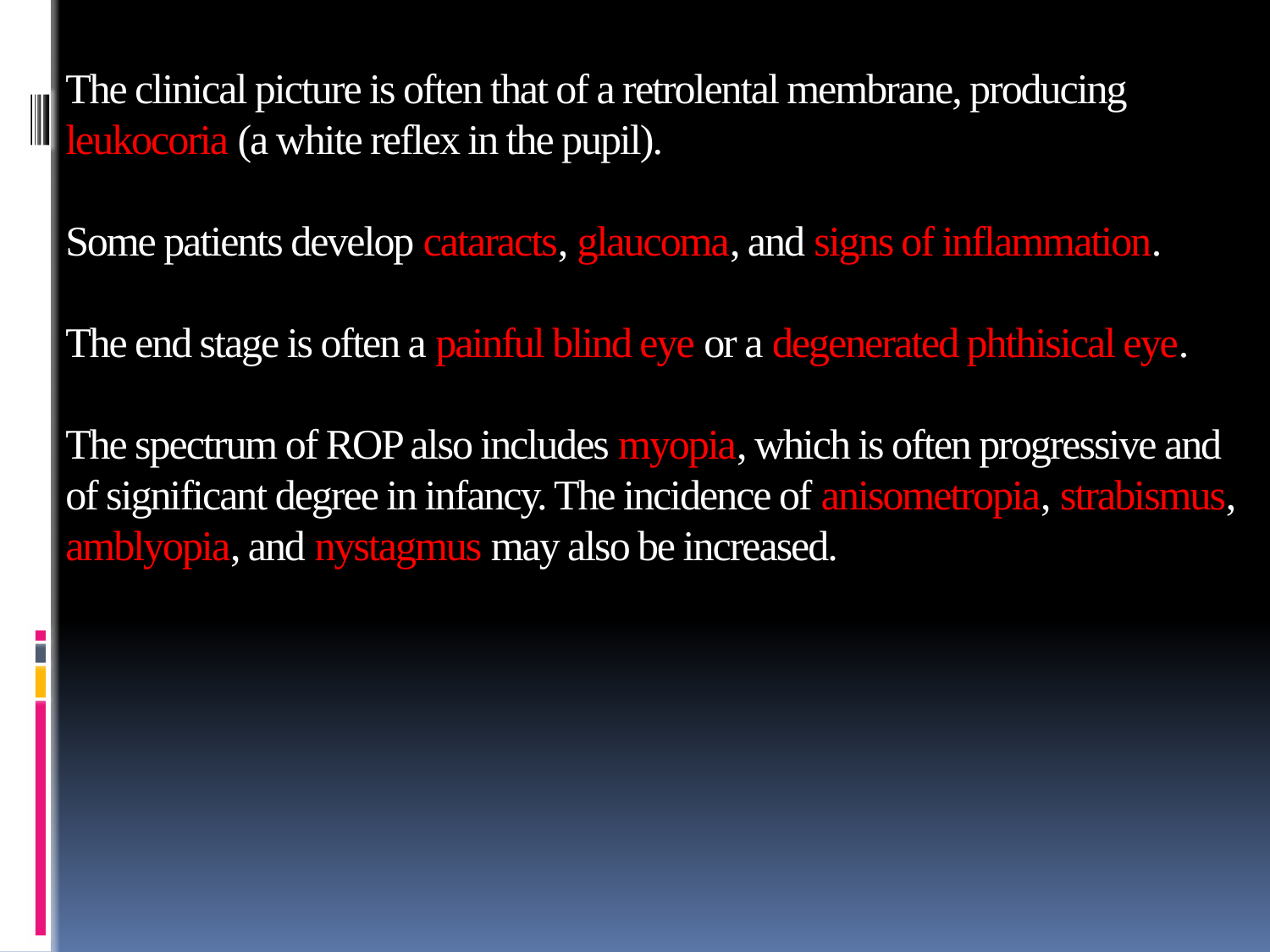

# The clinical picture is often that of a retrolental membrane, producing leukocoria (a white reflex in the pupil). Some patients develop cataracts, glaucoma, and signs of inflammation. The end stage is often a painful blind eye or a degenerated phthisical eye. The spectrum of ROP also includes myopia, which is often progressive and of significant degree in infancy. The incidence of anisometropia, strabismus, amblyopia, and nystagmus may also be increased.